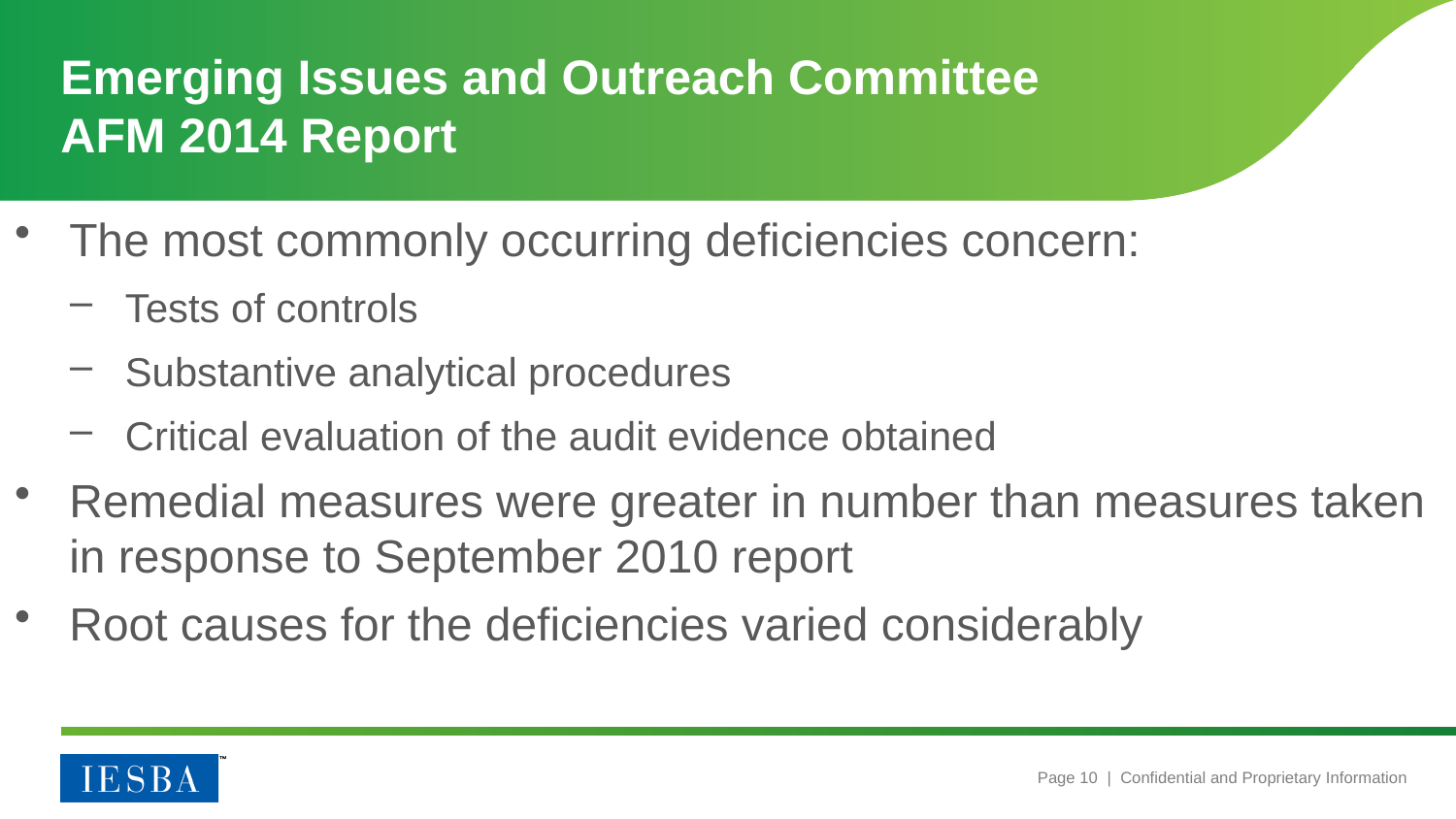

# Emerging Issues and Outreach Committee AFM 2014 Report
The most commonly occurring deficiencies concern:
Tests of controls
Substantive analytical procedures
Critical evaluation of the audit evidence obtained
Remedial measures were greater in number than measures taken in response to September 2010 report
Root causes for the deficiencies varied considerably